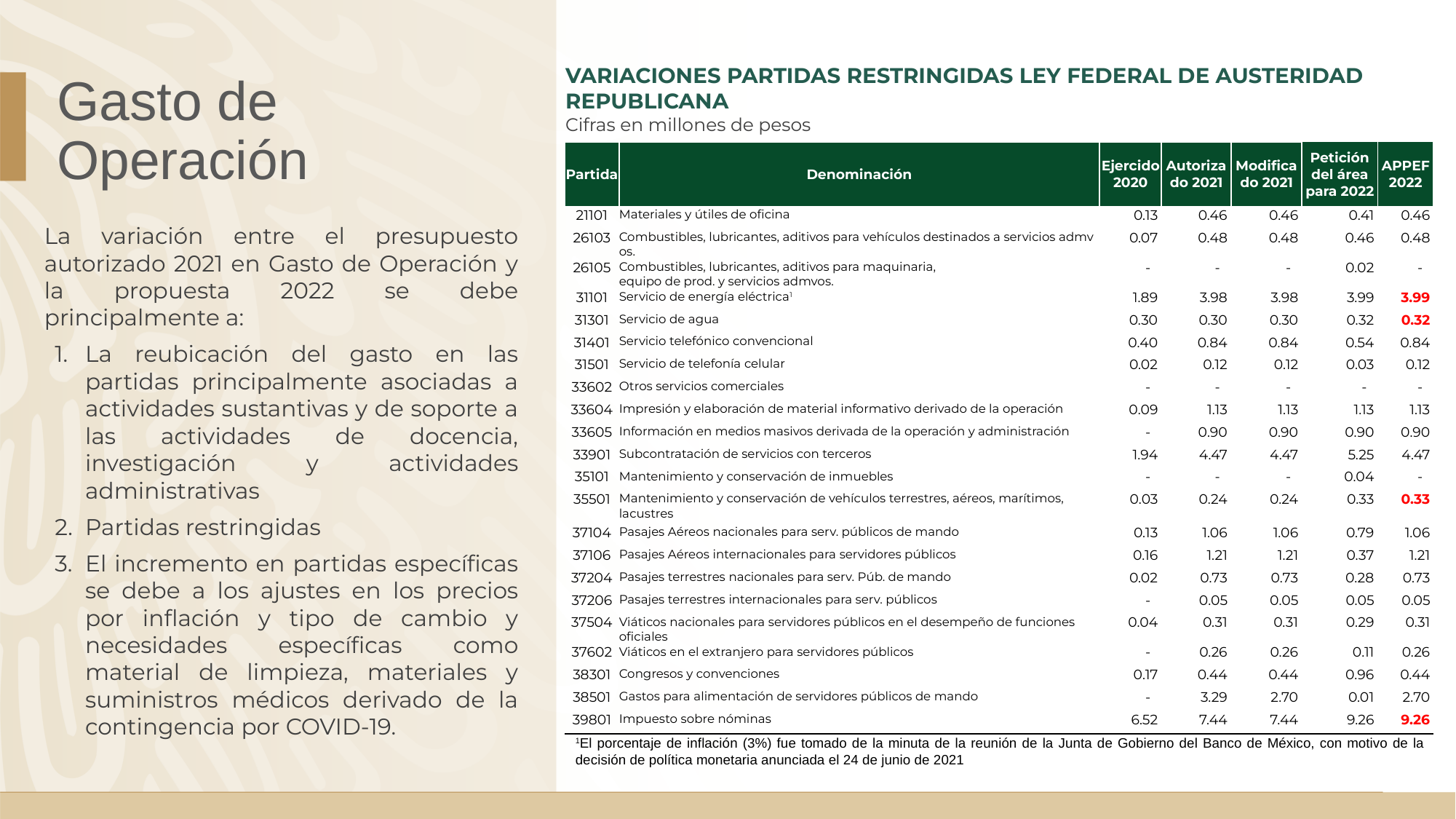

VARIACIONES PARTIDAS RESTRINGIDAS LEY FEDERAL DE AUSTERIDAD REPUBLICANA
Cifras en millones de pesos
# Gasto de Operación
| Partida | Denominación | Ejercido 2020 | Autorizado 2021 | Modificado 2021 | Petición del área para 2022 | APPEF 2022 |
| --- | --- | --- | --- | --- | --- | --- |
| 21101 | Materiales y útiles de oficina | 0.13 | 0.46 | 0.46 | 0.41 | 0.46 |
| 26103 | Combustibles, lubricantes, aditivos para vehículos destinados a servicios admvos. | 0.07 | 0.48 | 0.48 | 0.46 | 0.48 |
| 26105 | Combustibles, lubricantes, aditivos para maquinaria,  equipo de prod. y servicios admvos. | - | - | - | 0.02 | - |
| 31101 | Servicio de energía eléctrica1 | 1.89 | 3.98 | 3.98 | 3.99 | 3.99 |
| 31301 | Servicio de agua | 0.30 | 0.30 | 0.30 | 0.32 | 0.32 |
| 31401 | Servicio telefónico convencional | 0.40 | 0.84 | 0.84 | 0.54 | 0.84 |
| 31501 | Servicio de telefonía celular | 0.02 | 0.12 | 0.12 | 0.03 | 0.12 |
| 33602 | Otros servicios comerciales | - | - | - | - | - |
| 33604 | Impresión y elaboración de material informativo derivado de la operación | 0.09 | 1.13 | 1.13 | 1.13 | 1.13 |
| 33605 | Información en medios masivos derivada de la operación y administración | - | 0.90 | 0.90 | 0.90 | 0.90 |
| 33901 | Subcontratación de servicios con terceros | 1.94 | 4.47 | 4.47 | 5.25 | 4.47 |
| 35101 | Mantenimiento y conservación de inmuebles | - | - | - | 0.04 | - |
| 35501 | Mantenimiento y conservación de vehículos terrestres, aéreos, marítimos, lacustres | 0.03 | 0.24 | 0.24 | 0.33 | 0.33 |
| 37104 | Pasajes Aéreos nacionales para serv. públicos de mando | 0.13 | 1.06 | 1.06 | 0.79 | 1.06 |
| 37106 | Pasajes Aéreos internacionales para servidores públicos | 0.16 | 1.21 | 1.21 | 0.37 | 1.21 |
| 37204 | Pasajes terrestres nacionales para serv. Púb. de mando | 0.02 | 0.73 | 0.73 | 0.28 | 0.73 |
| 37206 | Pasajes terrestres internacionales para serv. públicos | - | 0.05 | 0.05 | 0.05 | 0.05 |
| 37504 | Viáticos nacionales para servidores públicos en el desempeño de funciones oficiales | 0.04 | 0.31 | 0.31 | 0.29 | 0.31 |
| 37602 | Viáticos en el extranjero para servidores públicos | - | 0.26 | 0.26 | 0.11 | 0.26 |
| 38301 | Congresos y convenciones | 0.17 | 0.44 | 0.44 | 0.96 | 0.44 |
| 38501 | Gastos para alimentación de servidores públicos de mando | - | 3.29 | 2.70 | 0.01 | 2.70 |
| 39801 | Impuesto sobre nóminas | 6.52 | 7.44 | 7.44 | 9.26 | 9.26 |
La variación entre el presupuesto autorizado 2021 en Gasto de Operación y la propuesta 2022 se debe principalmente a:
La reubicación del gasto en las partidas principalmente asociadas a actividades sustantivas y de soporte a las actividades de docencia, investigación y actividades administrativas
Partidas restringidas
El incremento en partidas específicas se debe a los ajustes en los precios por inflación y tipo de cambio y necesidades específicas como material de limpieza, materiales y suministros médicos derivado de la contingencia por COVID-19.
1El porcentaje de inflación (3%) fue tomado de la minuta de la reunión de la Junta de Gobierno del Banco de México, con motivo de la decisión de política monetaria anunciada el 24 de junio de 2021